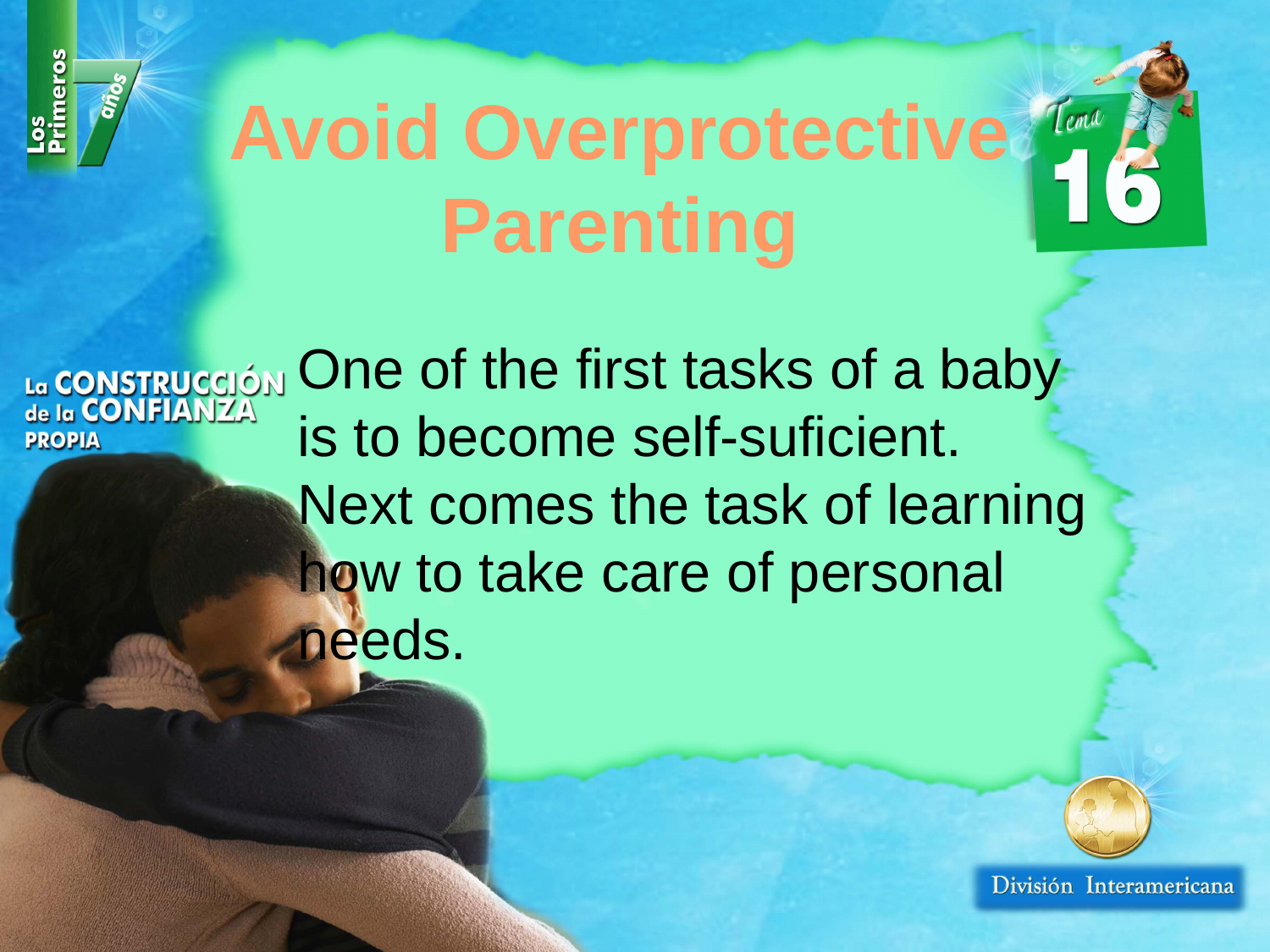

Avoid Overprotective Parenting
One of the first tasks of a baby is to become self-suficient. Next comes the task of learning how to take care of personal needs.